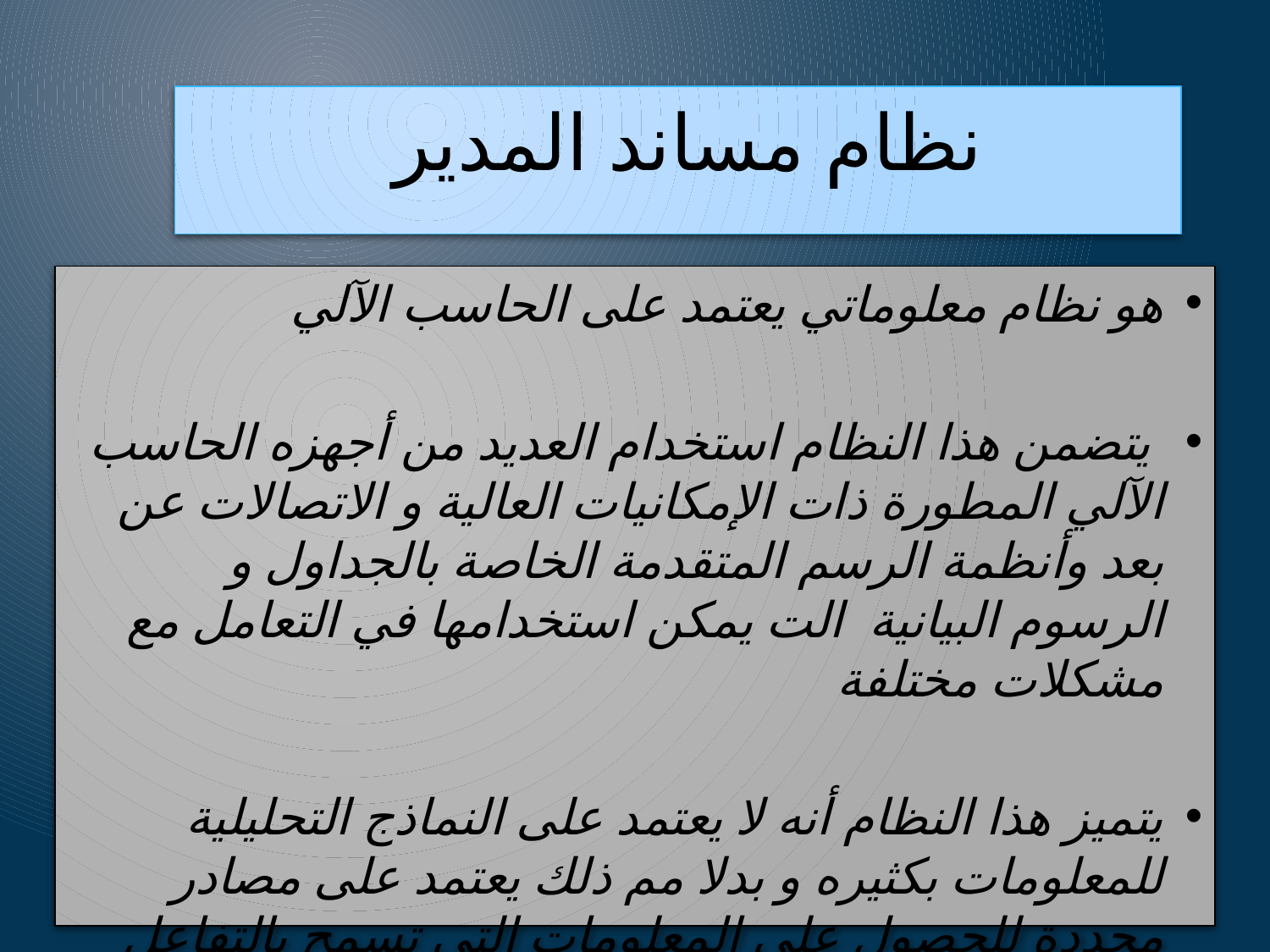

# نظام مساند المدير
هو نظام معلوماتي يعتمد على الحاسب الآلي

 يتضمن هذا النظام استخدام العديد من أجهزه الحاسب الآلي المطورة ذات الإمكانيات العالية و الاتصالات عن بعد وأنظمة الرسم المتقدمة الخاصة بالجداول و الرسوم البيانية  الت يمكن استخدامها في التعامل مع مشكلات مختلفة

يتميز هذا النظام أنه لا يعتمد على النماذج التحليلية للمعلومات بكثيره و بدلا مم ذلك يعتمد على مصادر محددة للحصول على المعلومات التي تسمح بالتفاعل بين المدير و الاخرين